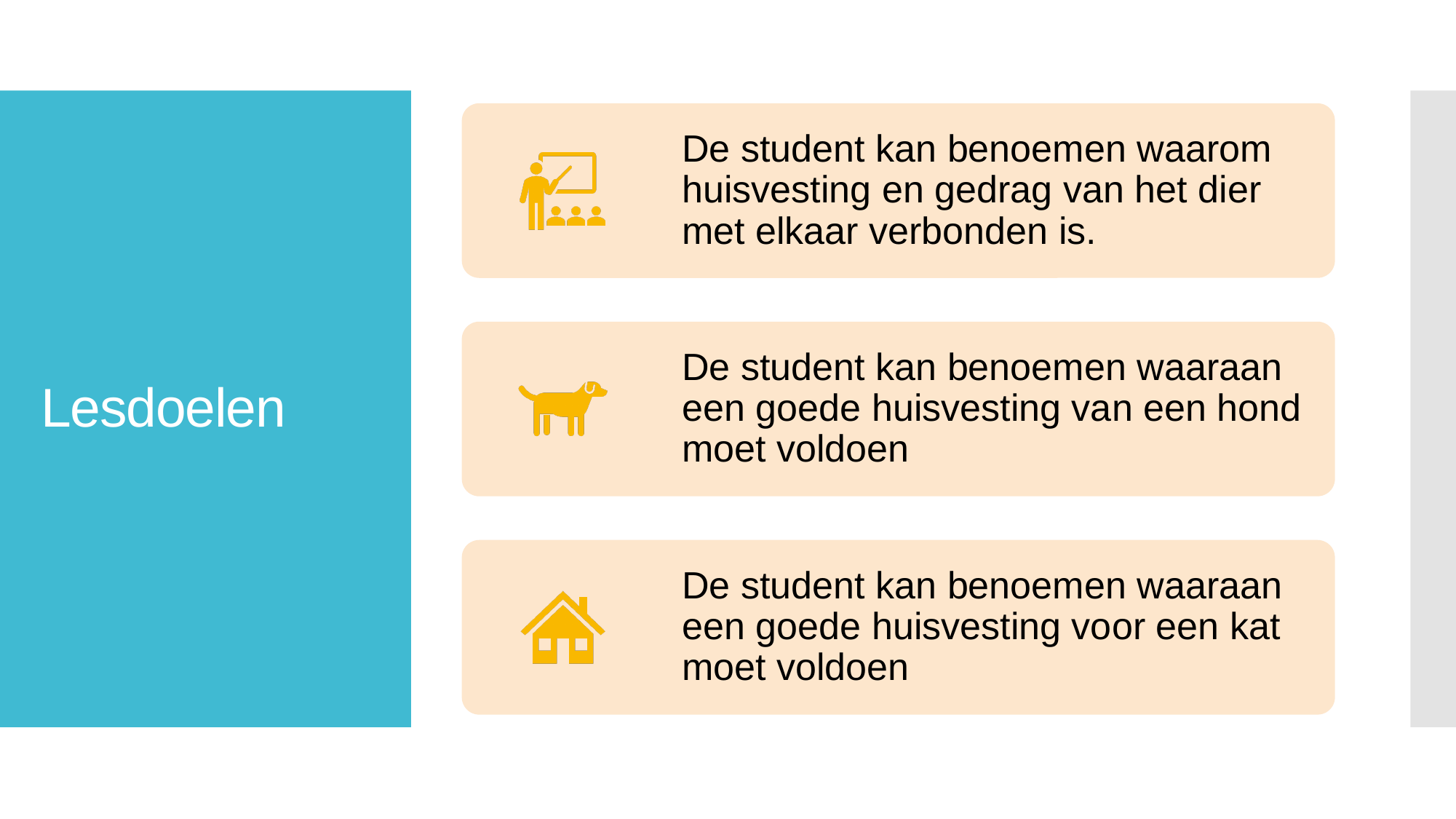

De student kan benoemen waarom huisvesting en gedrag van het dier met elkaar verbonden is.
De student kan benoemen waaraan een goede huisvesting van een hond moet voldoen
De student kan benoemen waaraan een goede huisvesting voor een kat moet voldoen
# Lesdoelen